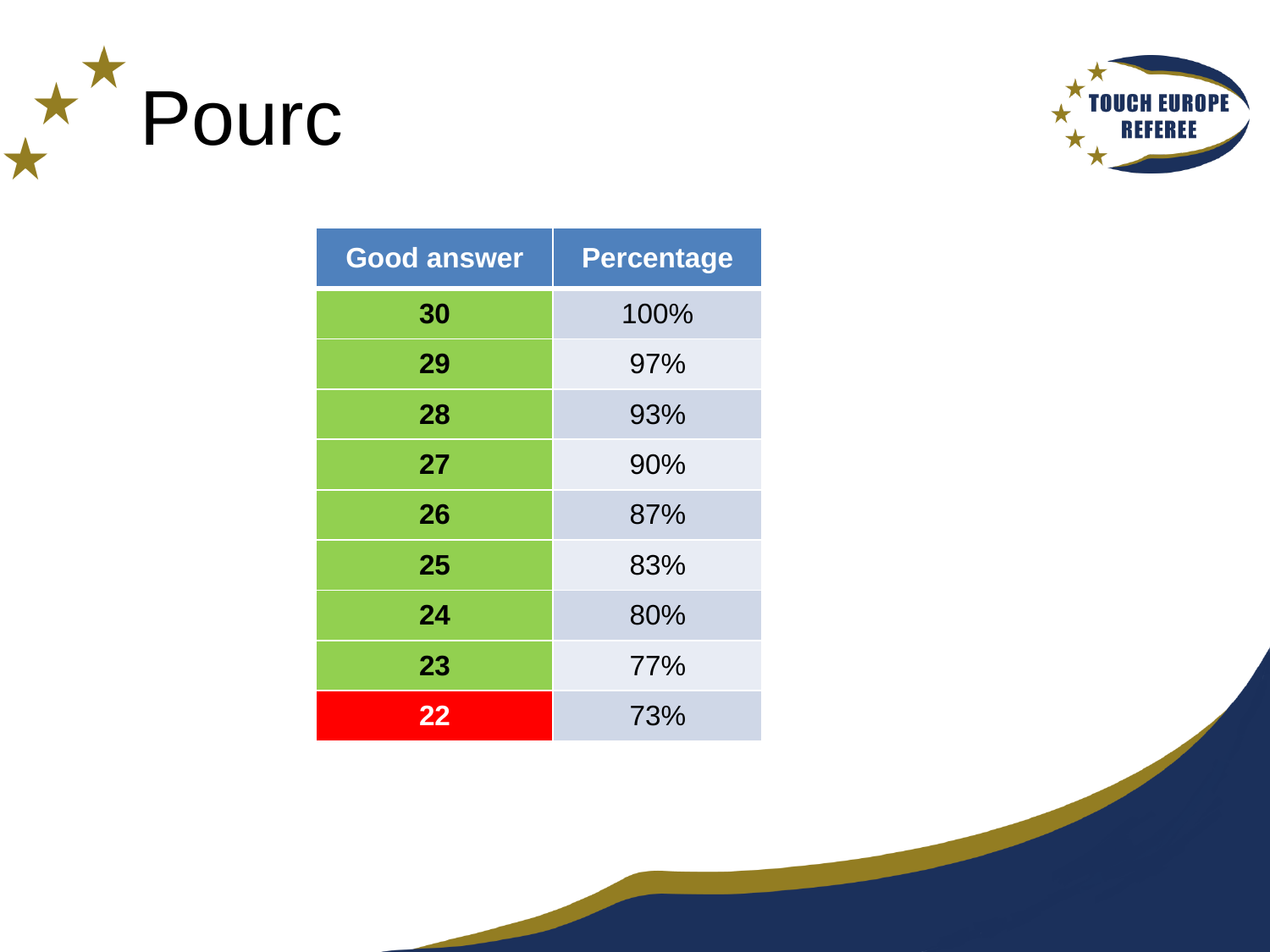

# Pourc
| Good answer | Percentage |
| --- | --- |
| 30 | 100% |
| 29 | 97% |
| 28 | 93% |
| 27 | 90% |
| 26 | 87% |
| 25 | 83% |
| 24 | 80% |
| 23 | 77% |
| 22 | 73% |